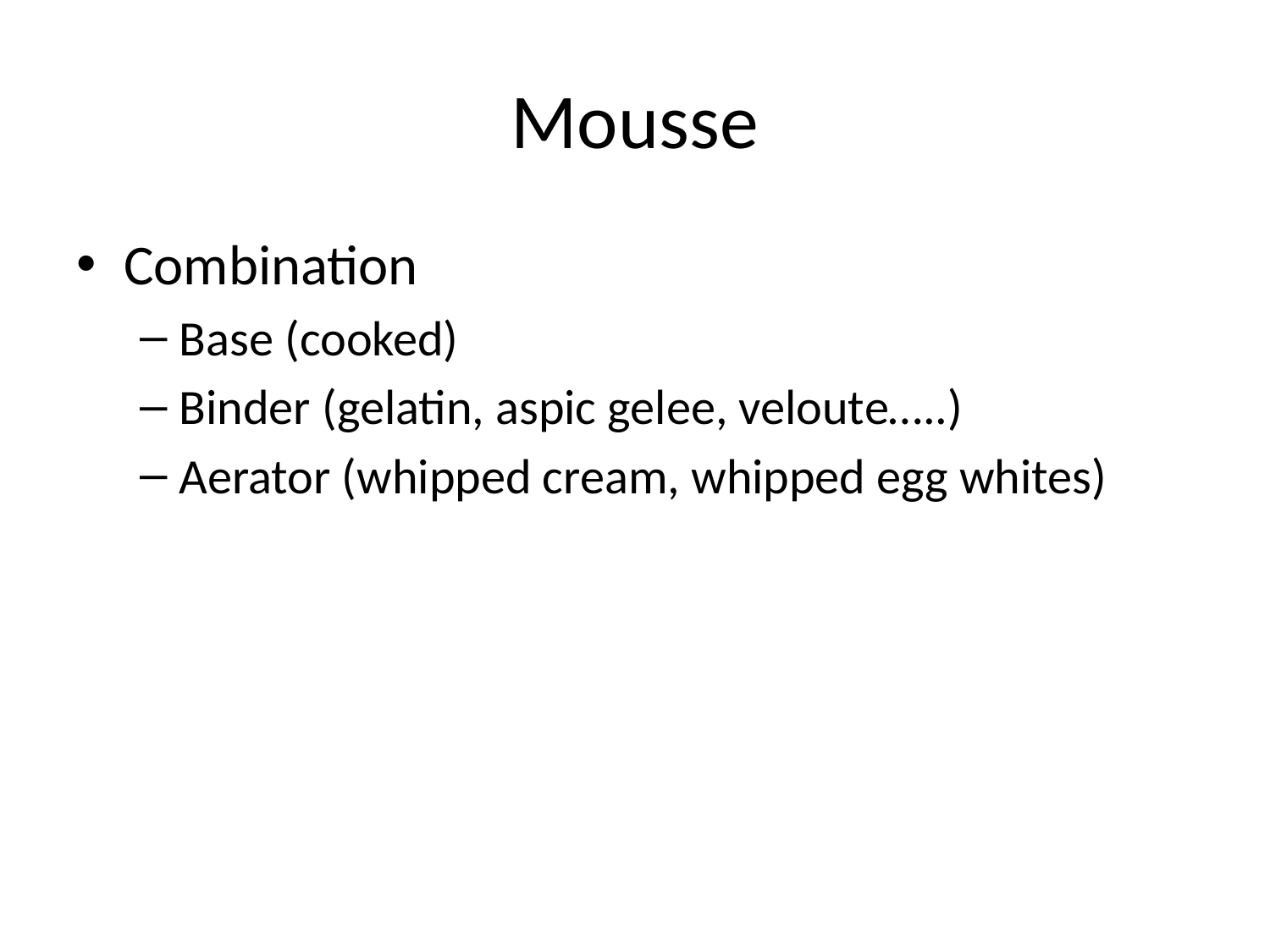

# Mousse
Combination
Base (cooked)
Binder (gelatin, aspic gelee, veloute…..)
Aerator (whipped cream, whipped egg whites)